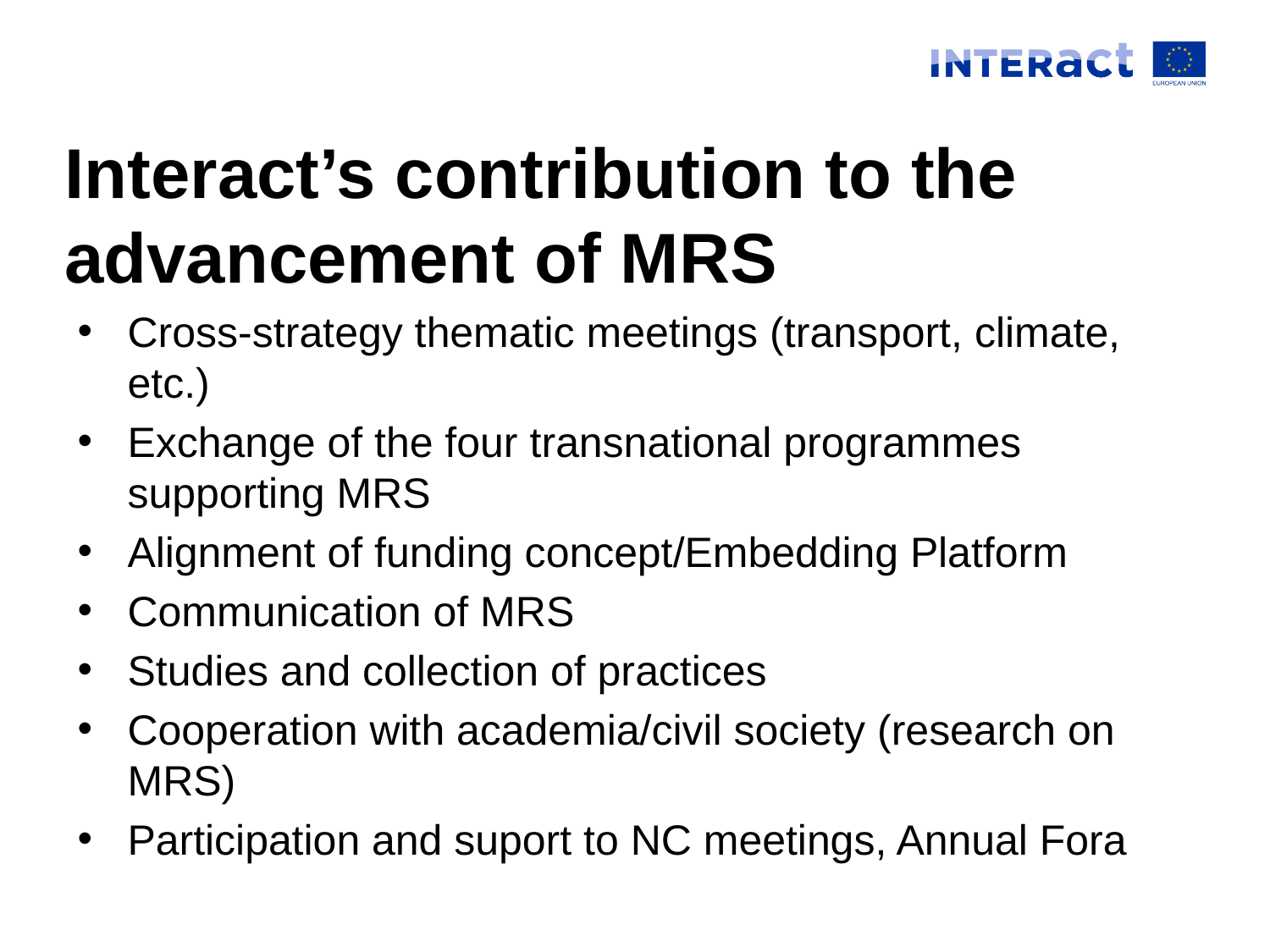

# Interact’s contribution to the advancement of MRS
Cross-strategy thematic meetings (transport, climate, etc.)
Exchange of the four transnational programmes supporting MRS
Alignment of funding concept/Embedding Platform
Communication of MRS
Studies and collection of practices
Cooperation with academia/civil society (research on MRS)
Participation and suport to NC meetings, Annual Fora